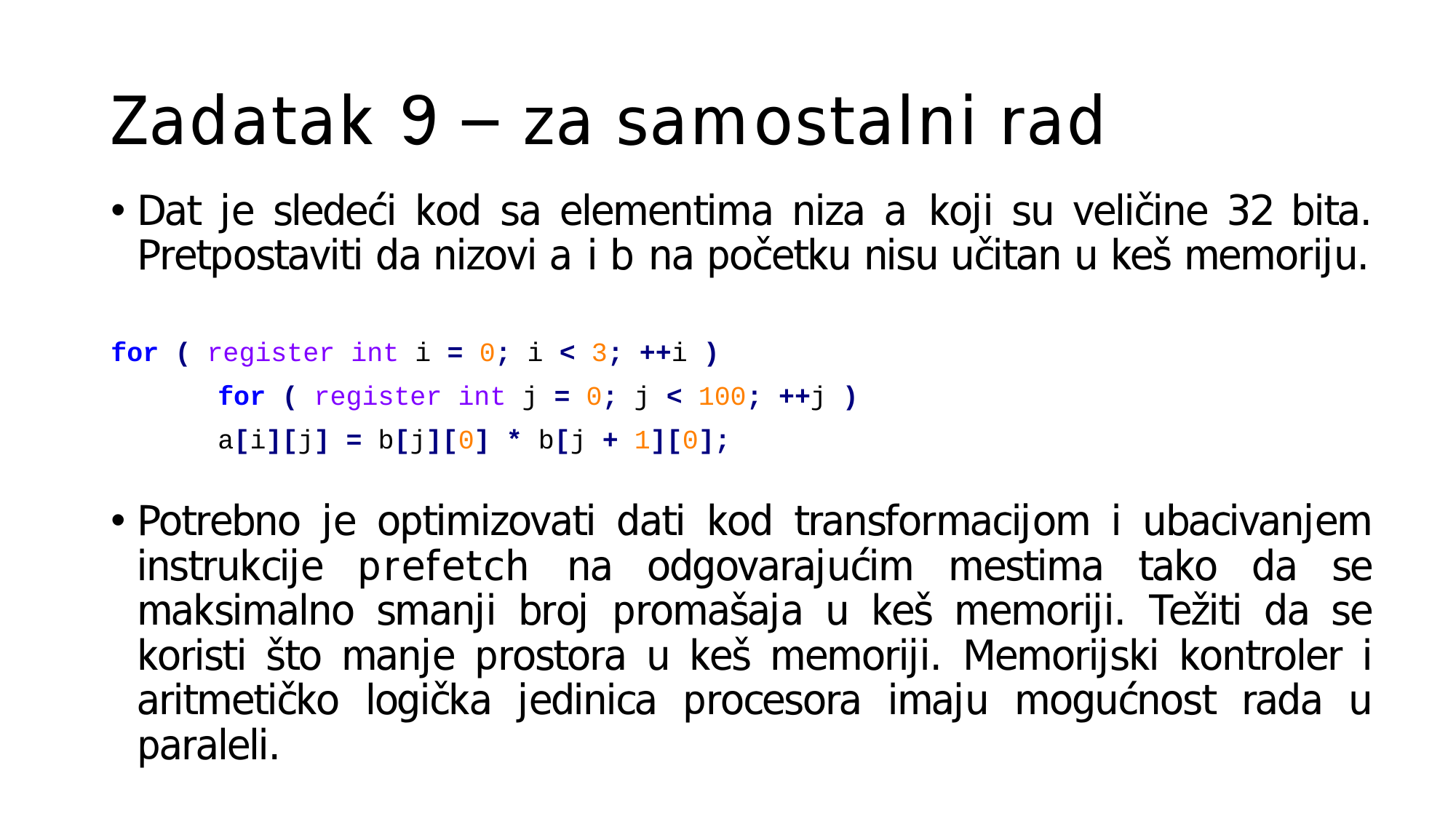

# Zadatak 9 – za samostalni rad
Dat je sledeći kod sa elementima niza a koji su veličine 32 bita. Pretpostaviti da nizovi a i b na početku nisu učitan u keš memoriju.

for ( register int i = 0; i < 3; ++i )
	for ( register int j = 0; j < 100; ++j )
		a[i][j] = b[j][0] * b[j + 1][0];

Potrebno je optimizovati dati kod transformacijom i ubacivanjem instrukcije prefetch na odgovarajućim mestima tako da se maksimalno smanji broj promašaja u keš memoriji. Težiti da se koristi što manje prostora u keš memoriji. Memorijski kontroler i aritmetičko logička jedinica procesora imaju mogućnost rada u paraleli.